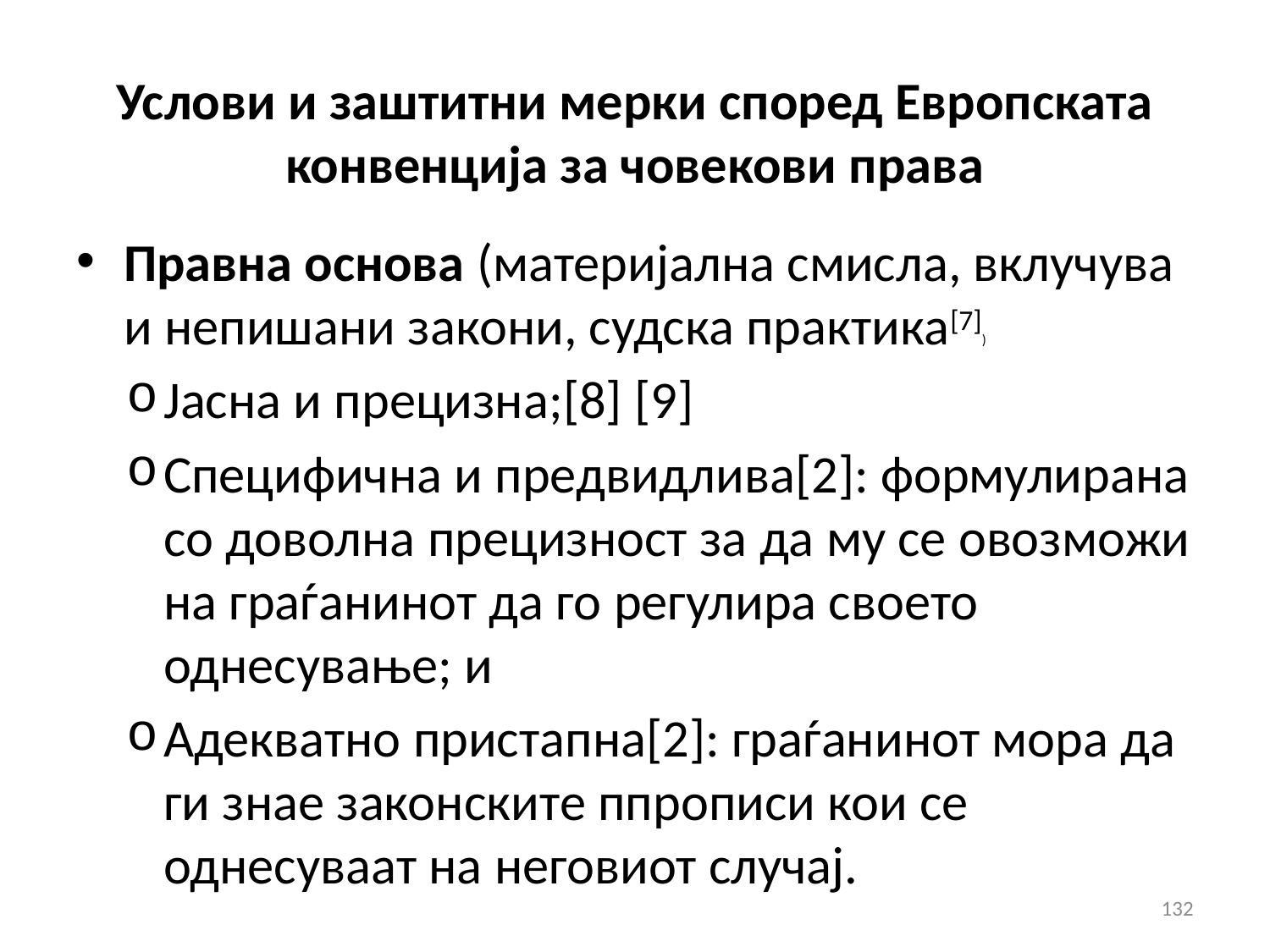

# Услови и заштитни мерки според Европската конвенција за човекови права
Правна основа (материјална смисла, вклучува и непишани закони, судска практика[7])
Јасна и прецизна;[8] [9]
Специфична и предвидлива[2]: формулирана со доволна прецизност за да му се овозможи на граѓанинот да го регулира своето однесување; и
Адекватно пристапна[2]: граѓанинот мора да ги знае законските ппрописи кои се однесуваат на неговиот случај.
132